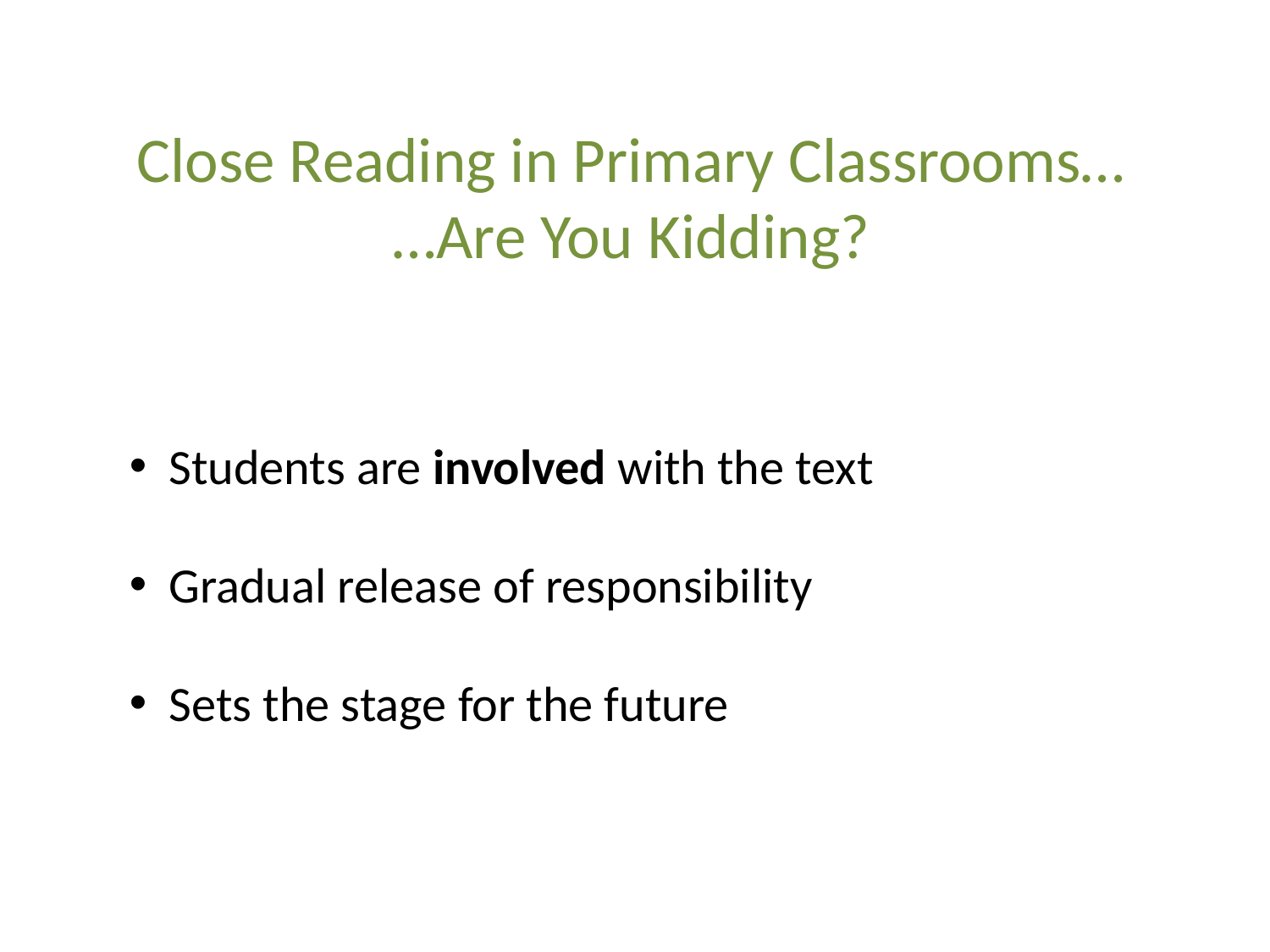

Close Reading in Primary Classrooms…
…Are You Kidding?

Students are involved with the text

Gradual release of responsibility

Sets the stage for the future